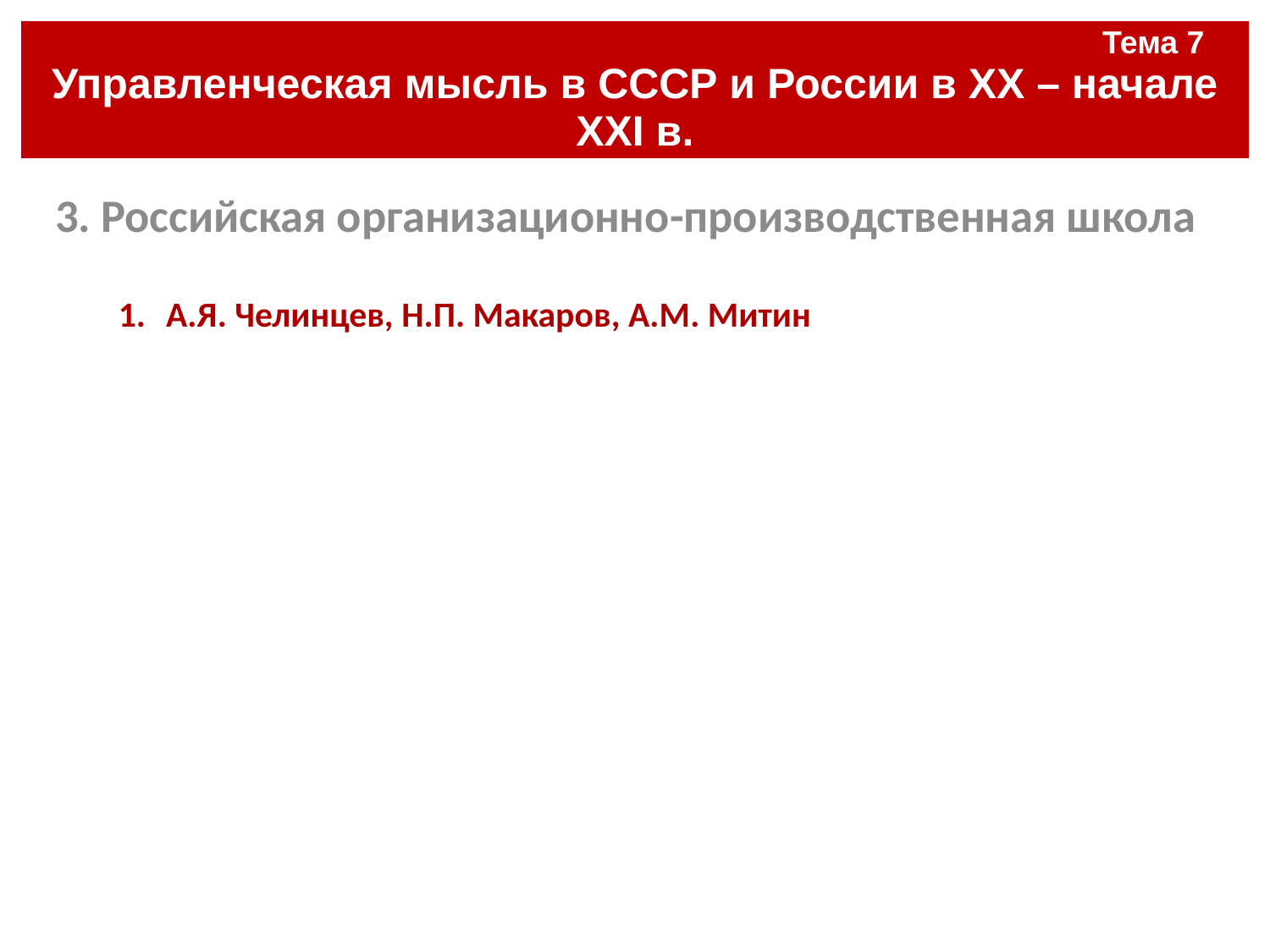

| Тема 7 Управленческая мысль в СССР и России в ХХ – начале ХХI в. |
| --- |
#
3. Российская организационно-производственная школа

А.Я. Челинцев, Н.П. Макаров, А.М. Митин